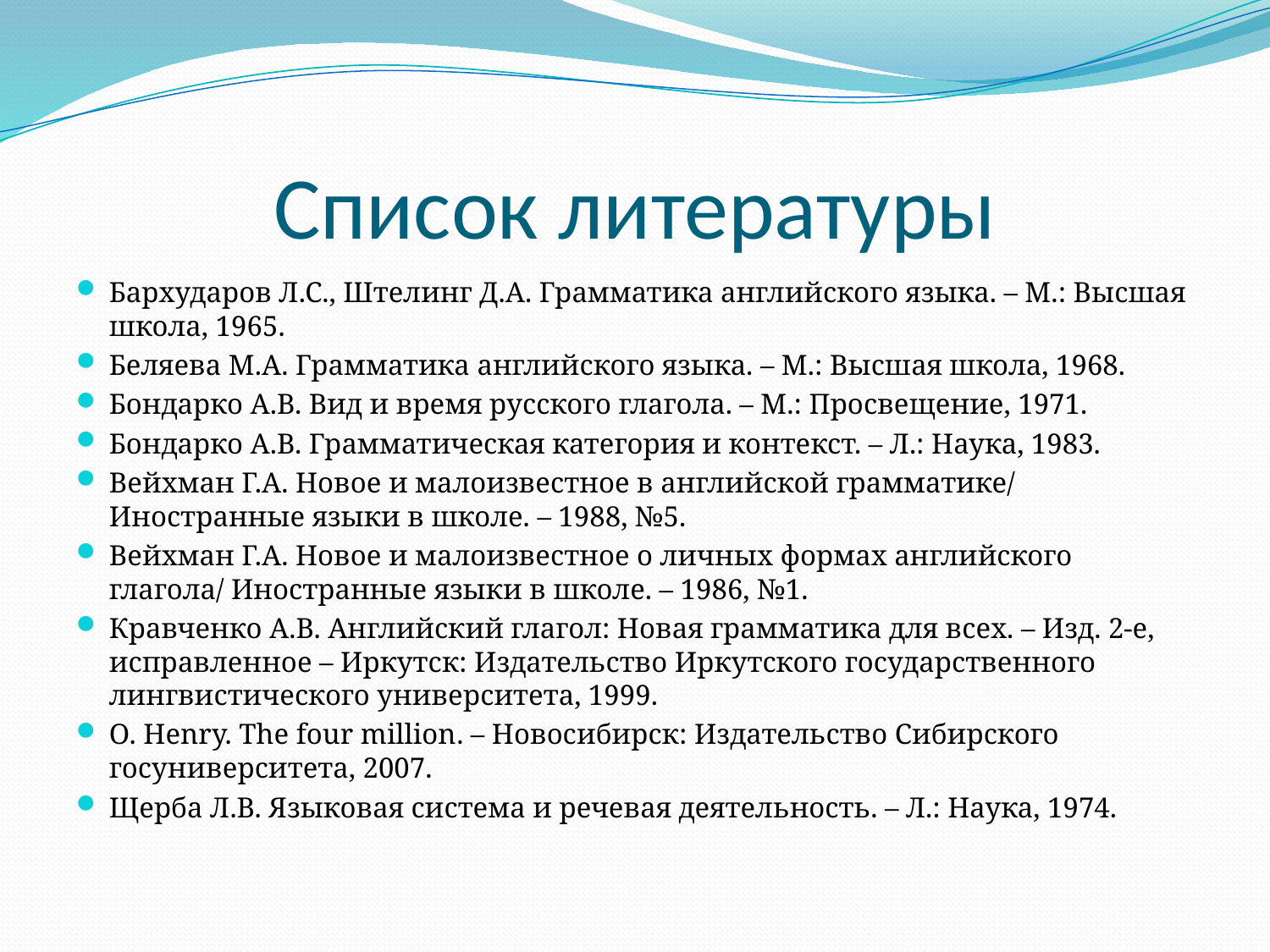

# Список литературы
Бархударов Л.С., Штелинг Д.А. Грамматика английского языка. – М.: Высшая школа, 1965.
Беляева М.А. Грамматика английского языка. – М.: Высшая школа, 1968.
Бондарко А.В. Вид и время русского глагола. – М.: Просвещение, 1971.
Бондарко А.В. Грамматическая категория и контекст. – Л.: Наука, 1983.
Вейхман Г.А. Новое и малоизвестное в английской грамматике/ Иностранные языки в школе. – 1988, №5.
Вейхман Г.А. Новое и малоизвестное о личных формах английского глагола/ Иностранные языки в школе. – 1986, №1.
Кравченко А.В. Английский глагол: Новая грамматика для всех. – Изд. 2-е, исправленное – Иркутск: Издательство Иркутского государственного лингвистического университета, 1999.
O. Henry. The four million. – Новосибирск: Издательство Сибирского госуниверситета, 2007.
Щерба Л.В. Языковая система и речевая деятельность. – Л.: Наука, 1974.